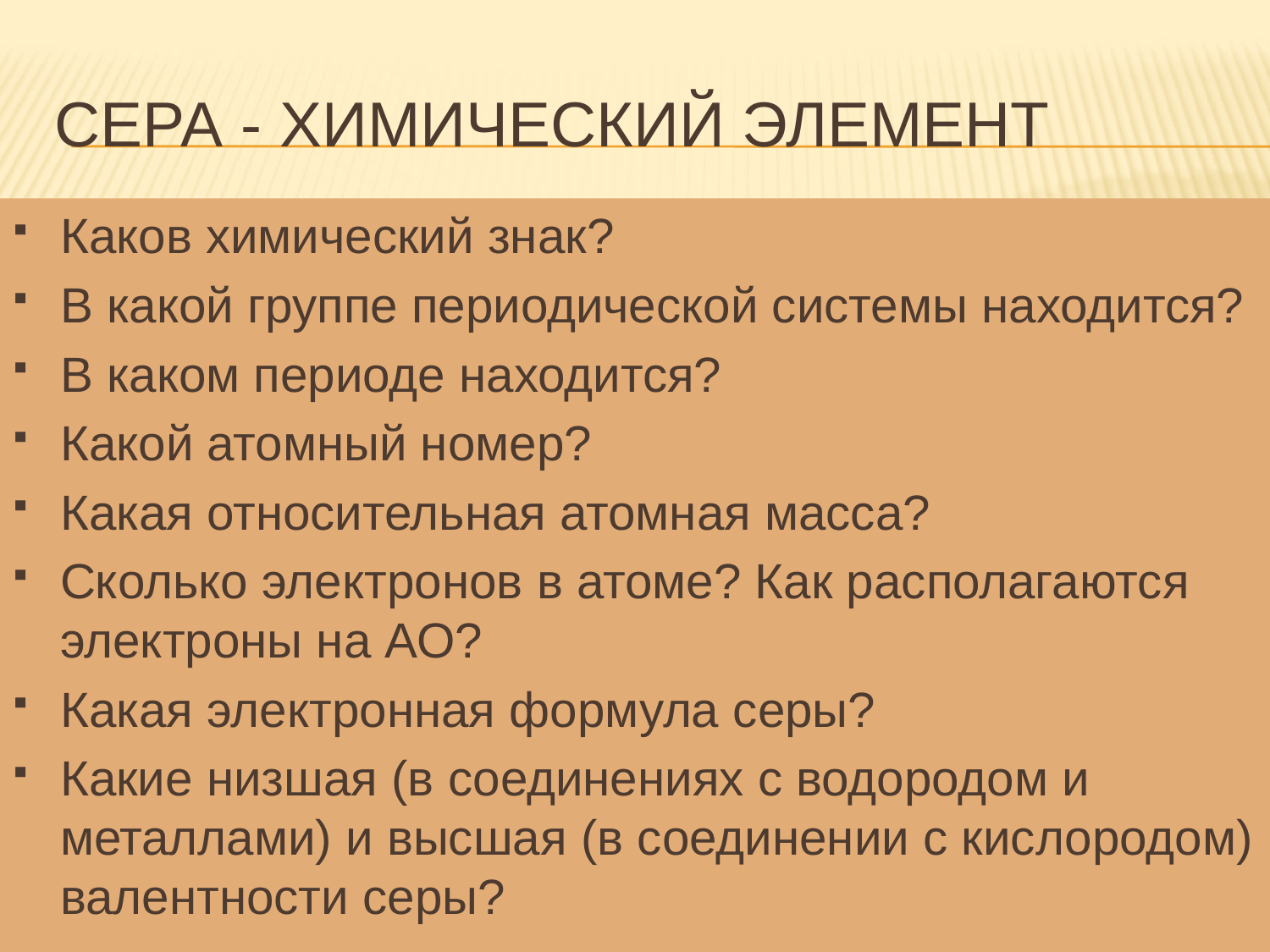

# Сера - химический элемент
Каков химический знак?
В какой группе периодической системы находится?
В каком периоде находится?
Какой атомный номер?
Какая относительная атомная масса?
Сколько электронов в атоме? Как располагаются электроны на АО?
Какая электронная формула серы?
Какие низшая (в соединениях с водородом и металлами) и высшая (в соединении с кислородом) валентности серы?